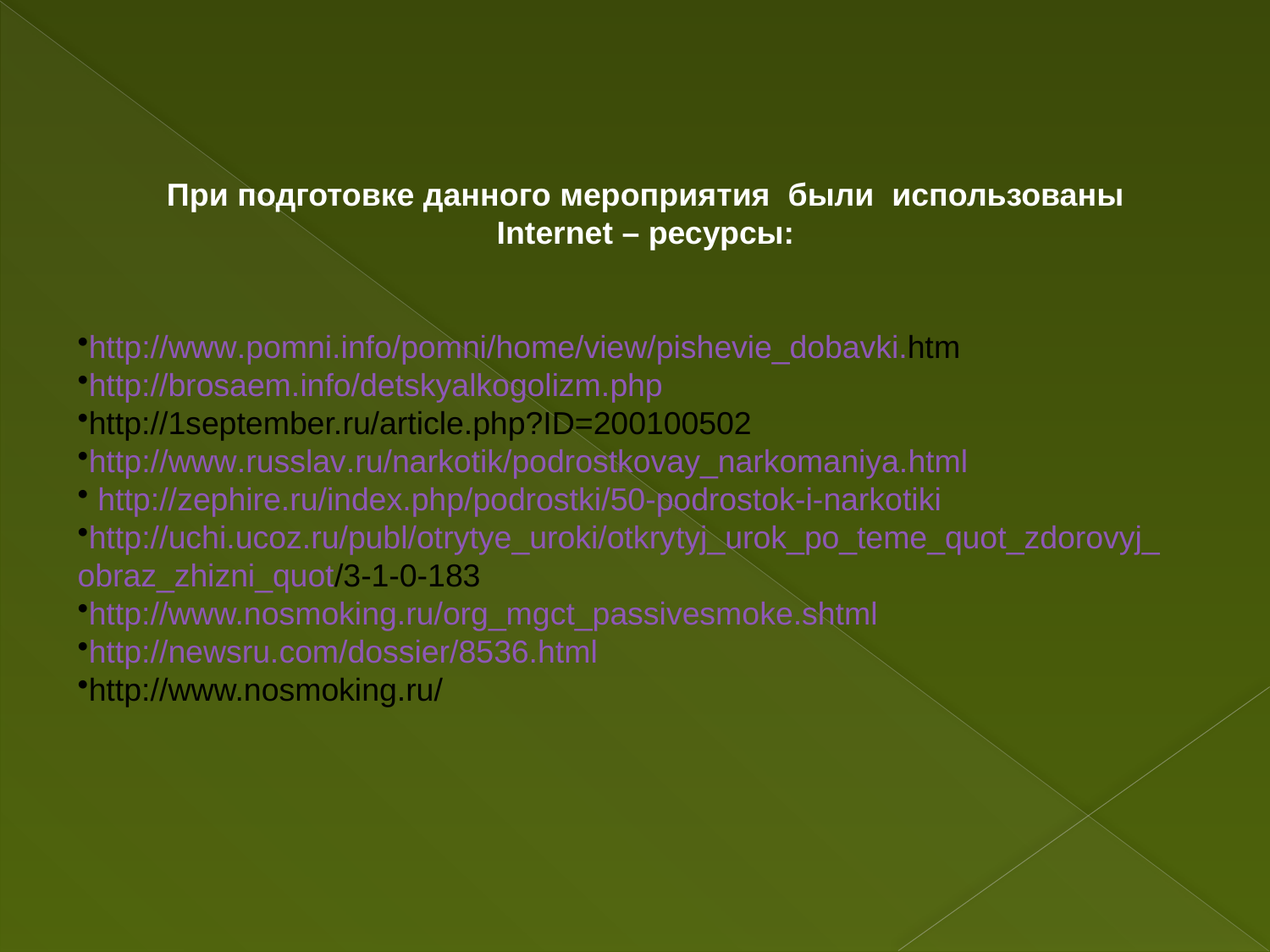

При подготовке данного мероприятия  были  использованы
Internet – ресурсы:

http://www.pomni.info/pomni/home/view/pishevie_dobavki.htm
http://brosaem.info/detskyalkogolizm.php
http://1september.ru/article.php?ID=200100502
http://www.russlav.ru/narkotik/podrostkovay_narkomaniya.html
 http://zephire.ru/index.php/podrostki/50-podrostok-i-narkotiki
http://uchi.ucoz.ru/publ/otrytye_uroki/otkrytyj_urok_po_teme_quot_zdorovyj_  obraz_zhizni_quot/3-1-0-183
http://www.nosmoking.ru/org_mgct_passivesmoke.shtml
http://newsru.com/dossier/8536.html
http://www.nosmoking.ru/